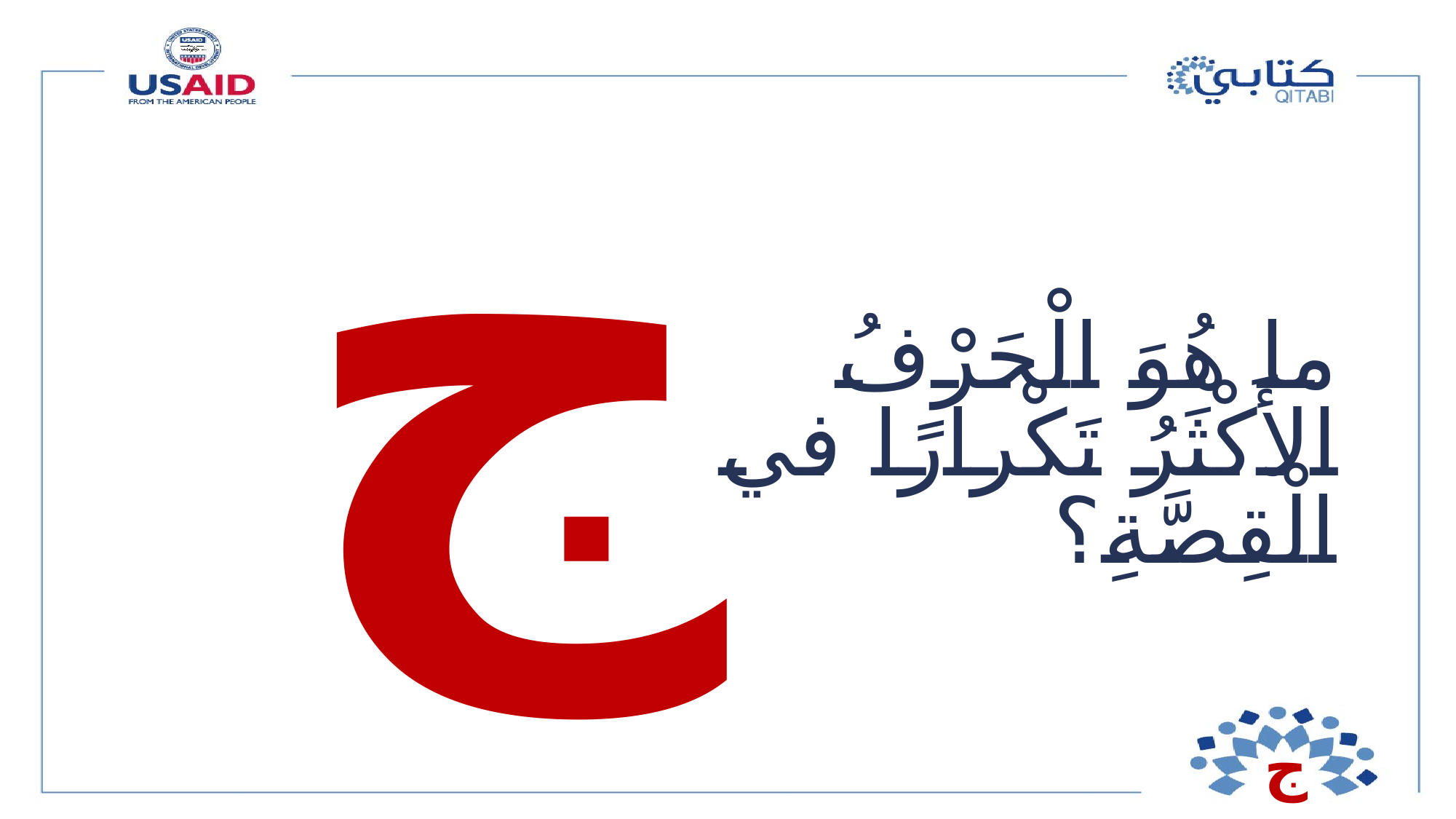

ج
ما هُوَ الْحَرْفُ الأَكْثَرُ تَكْرارًا في الْقِصَّةِ؟
ج